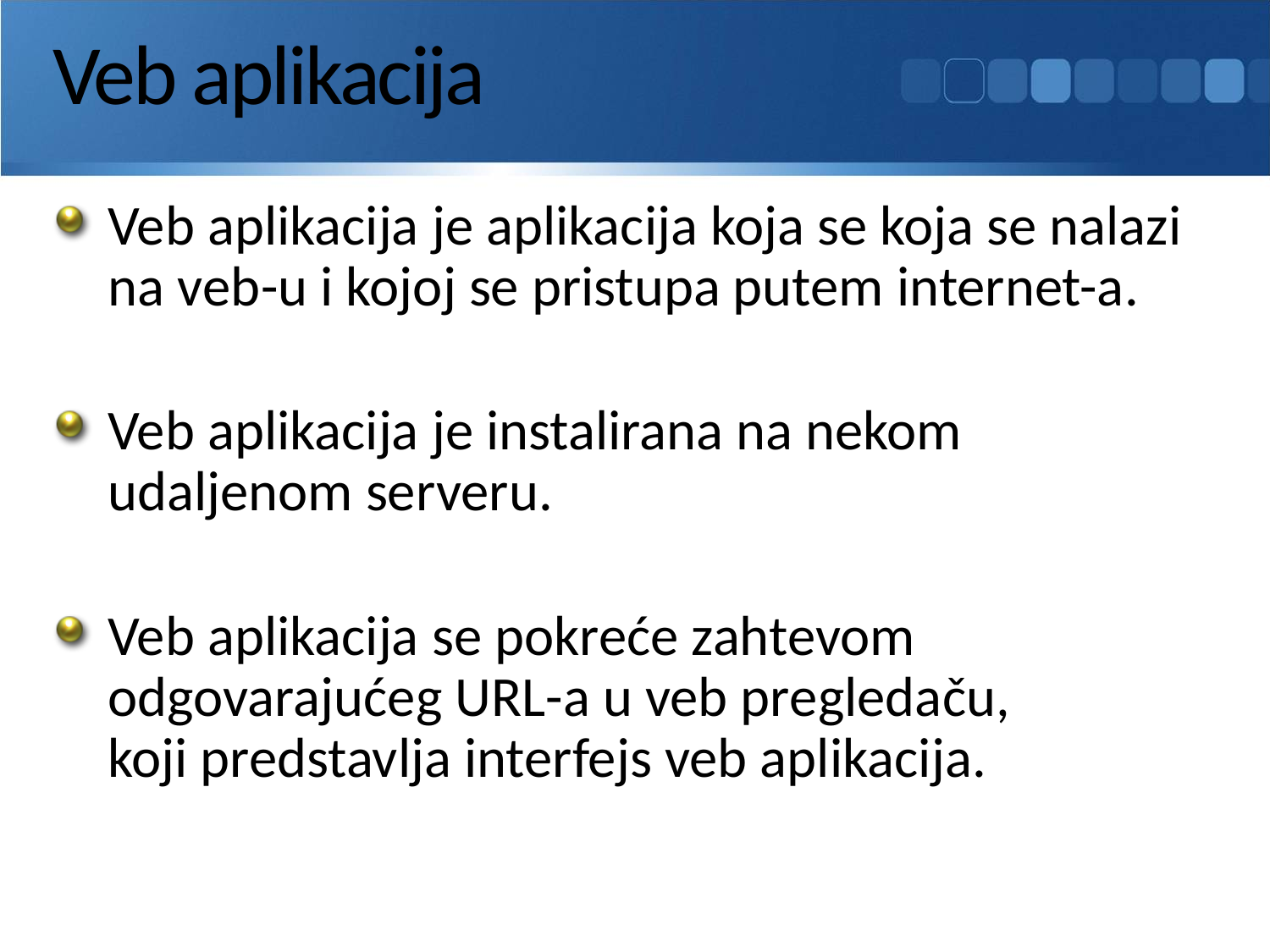

# Veb aplikacija
Veb aplikacija je aplikacija koja se koja se nalazi na veb-u i kojoj se pristupa putem internet-a.

Veb aplikacija je instalirana na nekom udaljenom serveru.

Veb aplikacija se pokreće zahtevom odgovarajućeg URL-a u veb pregledaču,
koji predstavlja interfejs veb aplikacija.